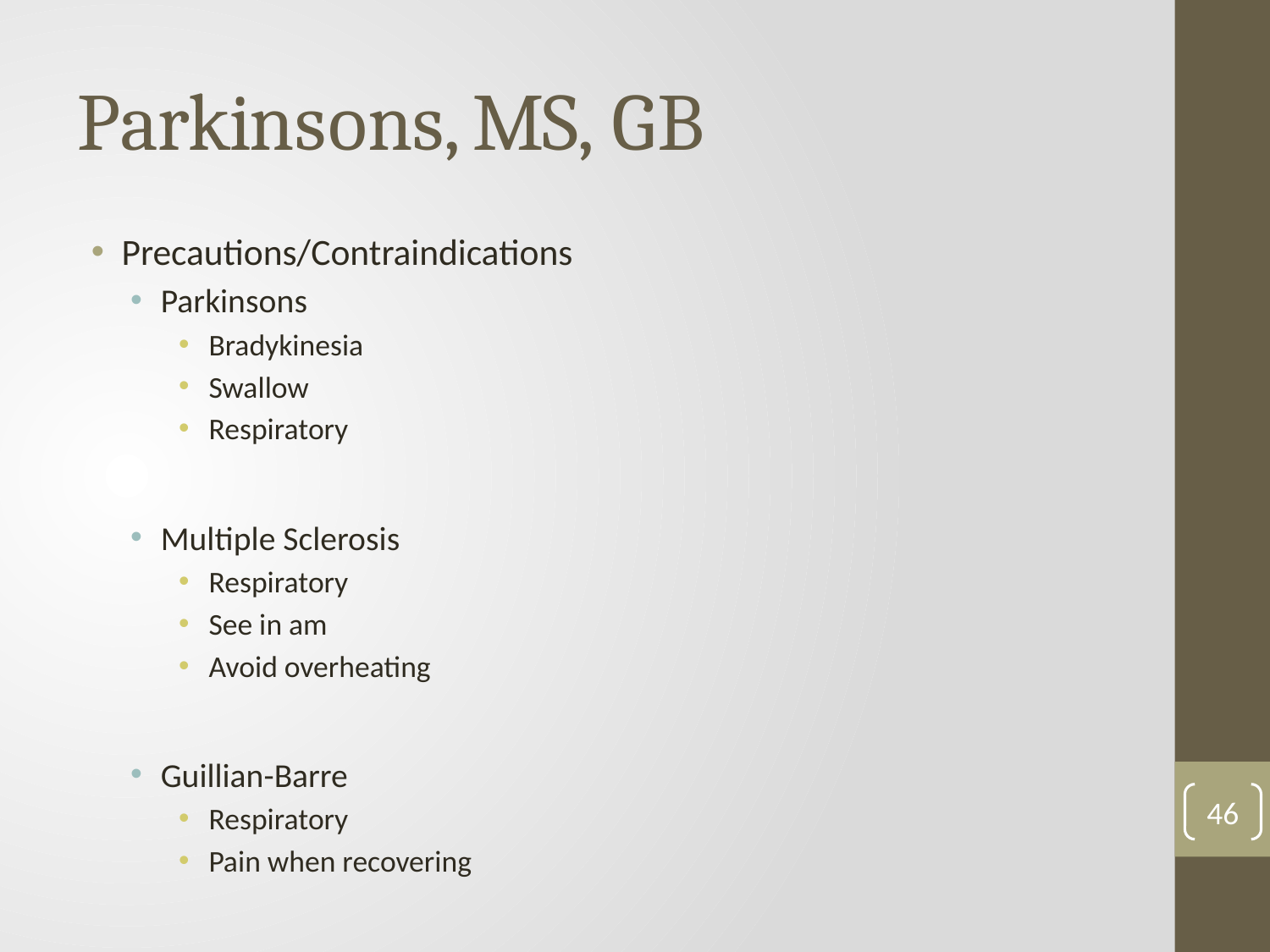

# Parkinsons, MS, GB
Precautions/Contraindications
Parkinsons
Bradykinesia
Swallow
Respiratory

Multiple Sclerosis
Respiratory
See in am
Avoid overheating

Guillian-Barre
Respiratory
Pain when recovering

46